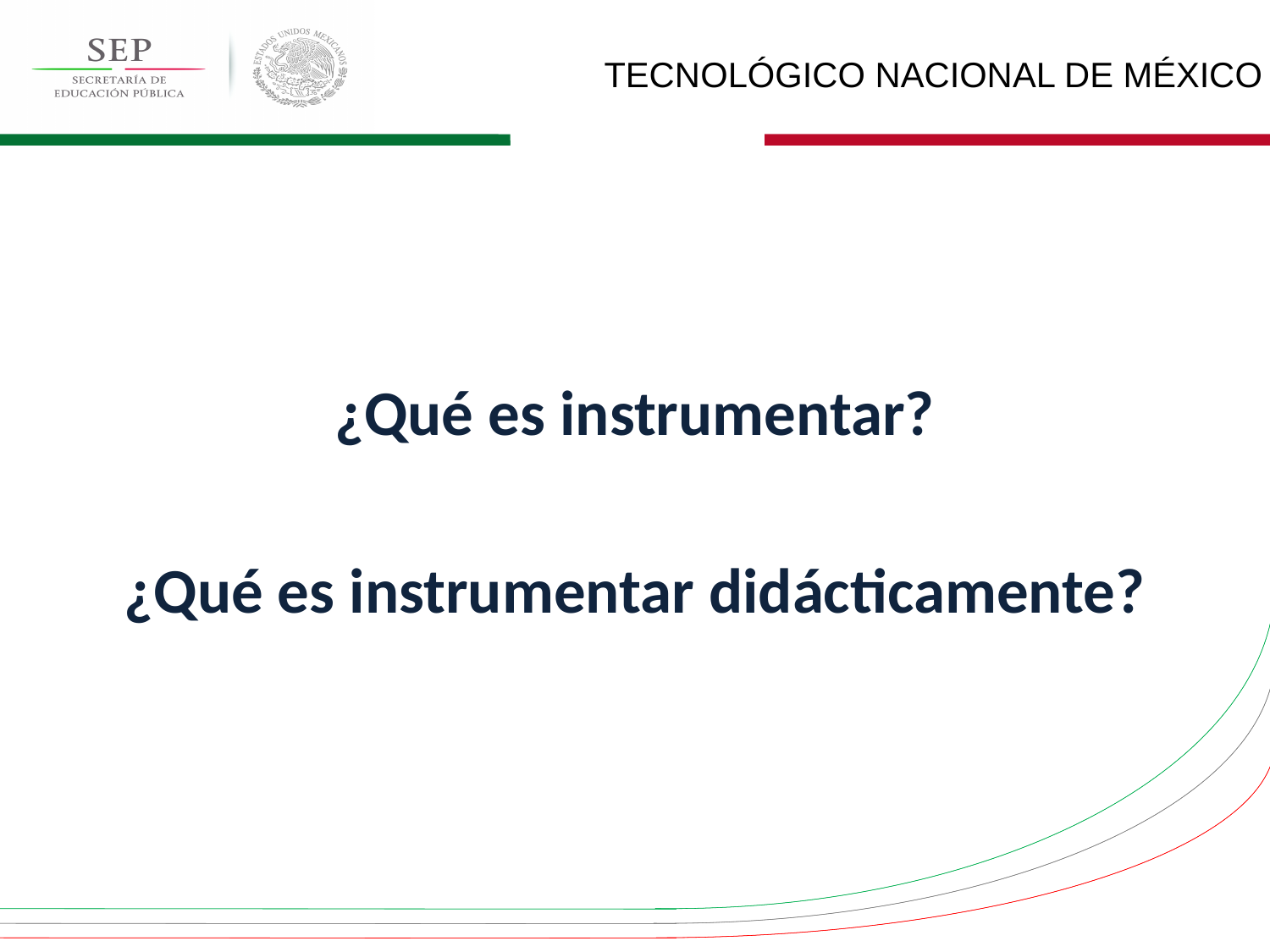

¿Qué es instrumentar?

¿Qué es instrumentar didácticamente?